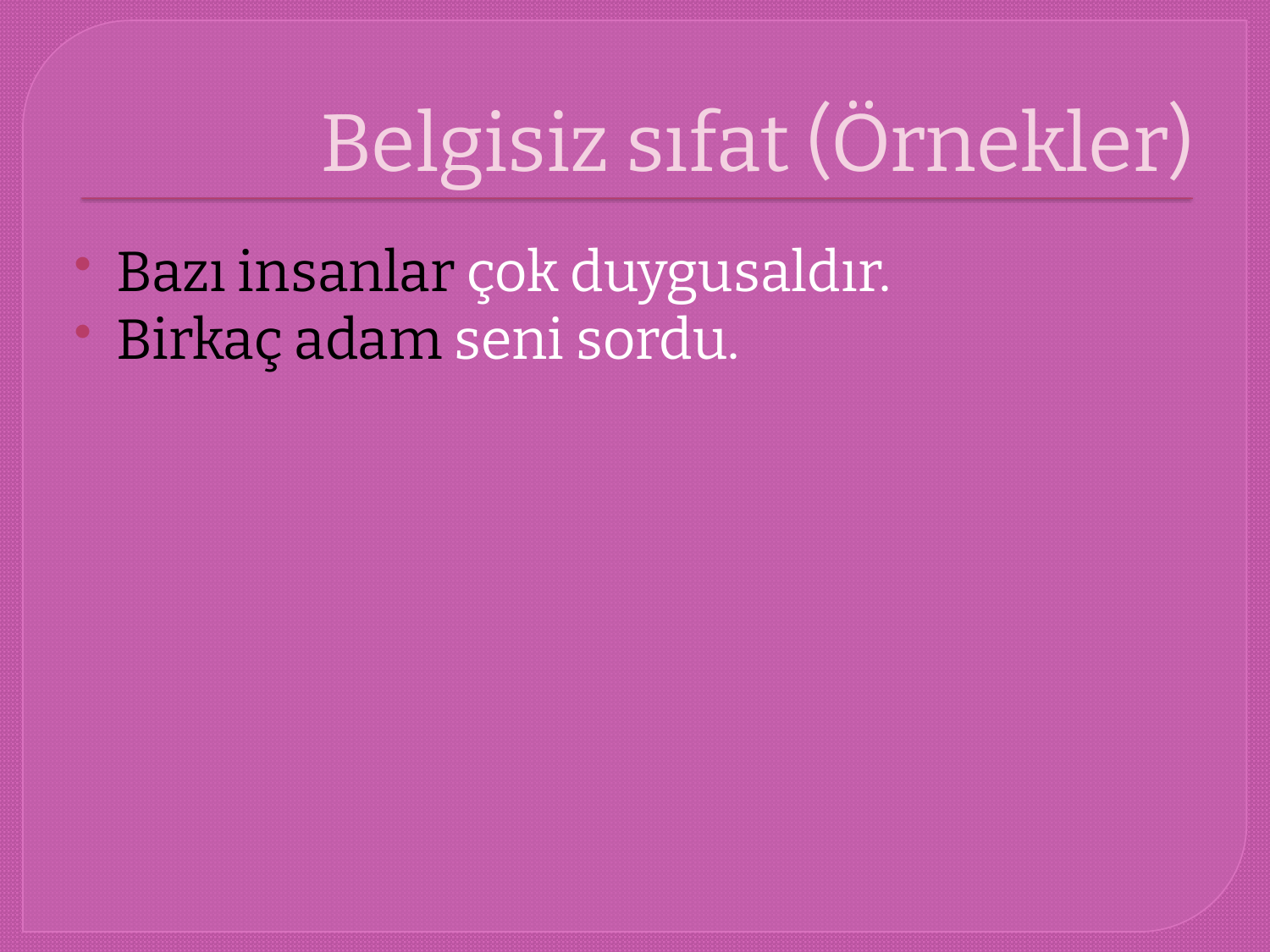

# Belgisiz sıfat (Örnekler)
Bazı insanlar çok duygusaldır.
Birkaç adam seni sordu.